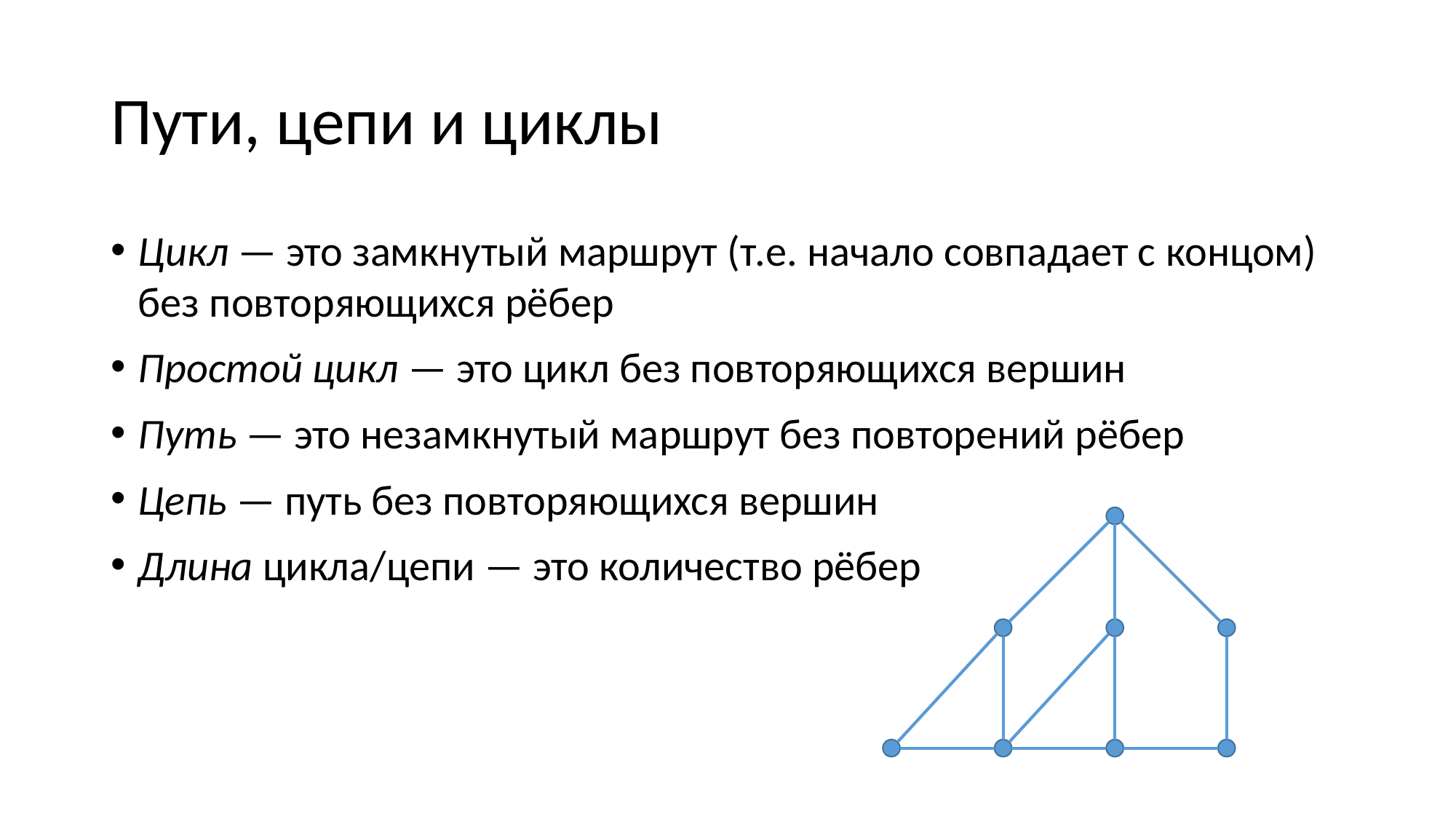

# Пути, цепи и циклы
Цикл — это замкнутый маршрут (т.е. начало совпадает с концом) без повторяющихся рёбер
Простой цикл — это цикл без повторяющихся вершин
Путь — это незамкнутый маршрут без повторений рёбер
Цепь — путь без повторяющихся вершин
Длина цикла/цепи — это количество рёбер